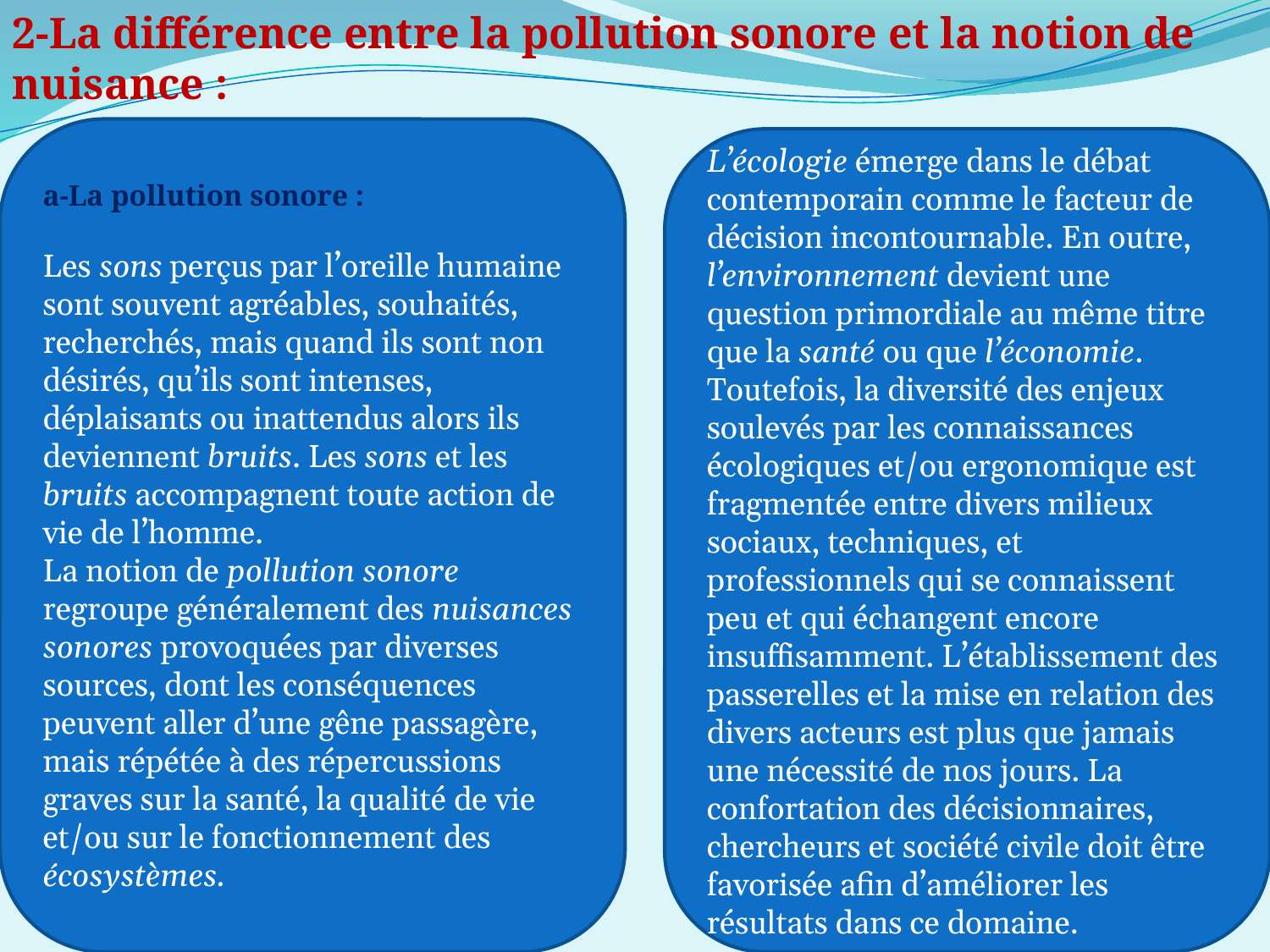

2-La différence entre la pollution sonore et la notion de nuisance :

a-La pollution sonore :

Les sons perçus par l’oreille humaine sont souvent agréables, souhaités, recherchés, mais quand ils sont non désirés, qu’ils sont intenses, déplaisants ou inattendus alors ils deviennent bruits. Les sons et les bruits accompagnent toute action de vie de l’homme.
La notion de pollution sonore regroupe généralement des nuisances sonores provoquées par diverses sources, dont les conséquences peuvent aller d’une gêne passagère, mais répétée à des répercussions graves sur la santé, la qualité de vie et/ou sur le fonctionnement des écosystèmes.
L’écologie émerge dans le débat contemporain comme le facteur de décision incontournable. En outre, l’environnement devient une question primordiale au même titre que la santé ou que l’économie. Toutefois, la diversité des enjeux soulevés par les connaissances écologiques et/ou ergonomique est fragmentée entre divers milieux sociaux, techniques, et professionnels qui se connaissent peu et qui échangent encore insuffisamment. L’établissement des passerelles et la mise en relation des divers acteurs est plus que jamais une nécessité de nos jours. La confortation des décisionnaires, chercheurs et société civile doit être favorisée afin d’améliorer les résultats dans ce domaine.